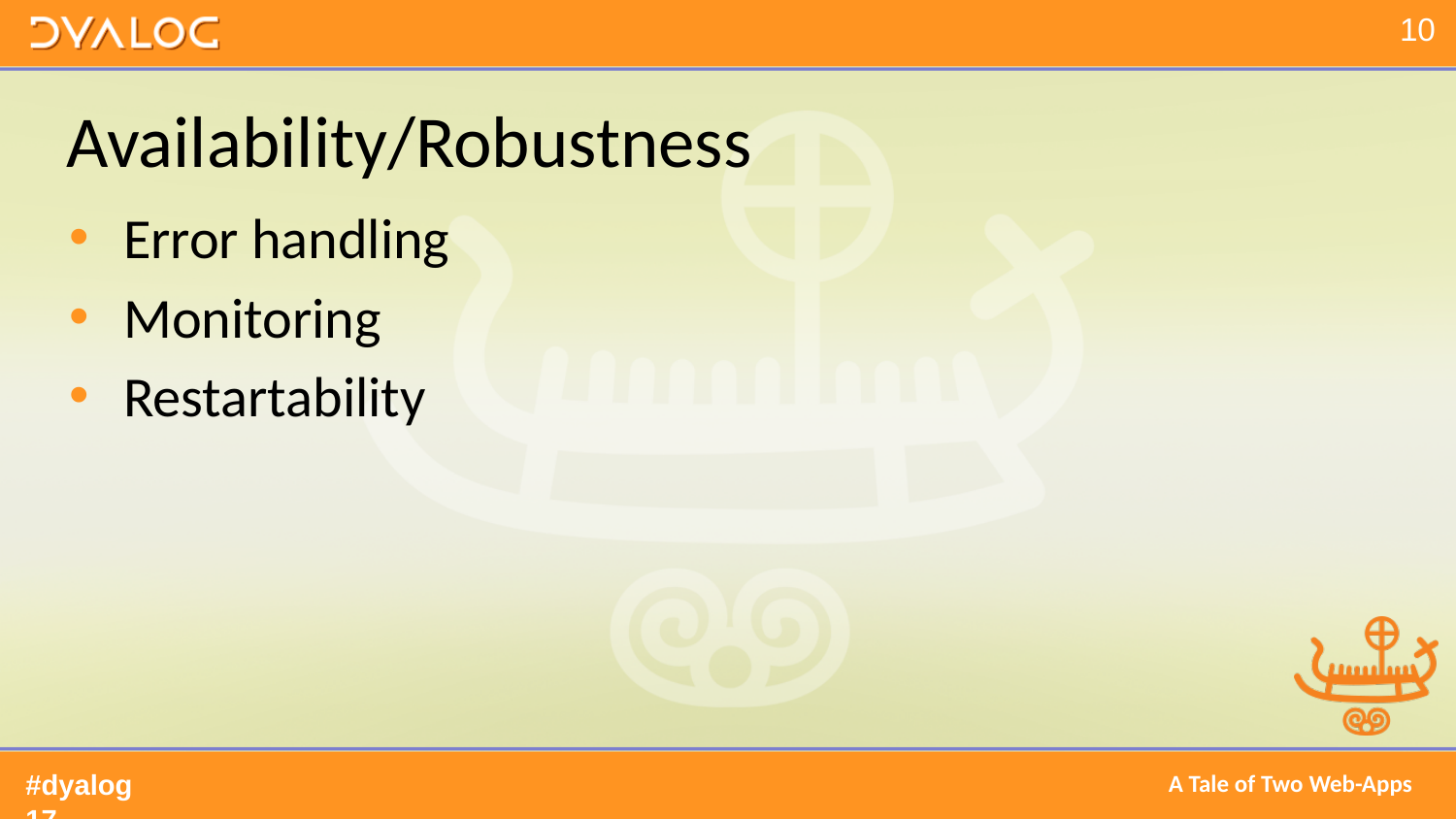

# Availability/Robustness

Error handling
Monitoring
Restartability
A Tale of Two Web-Apps